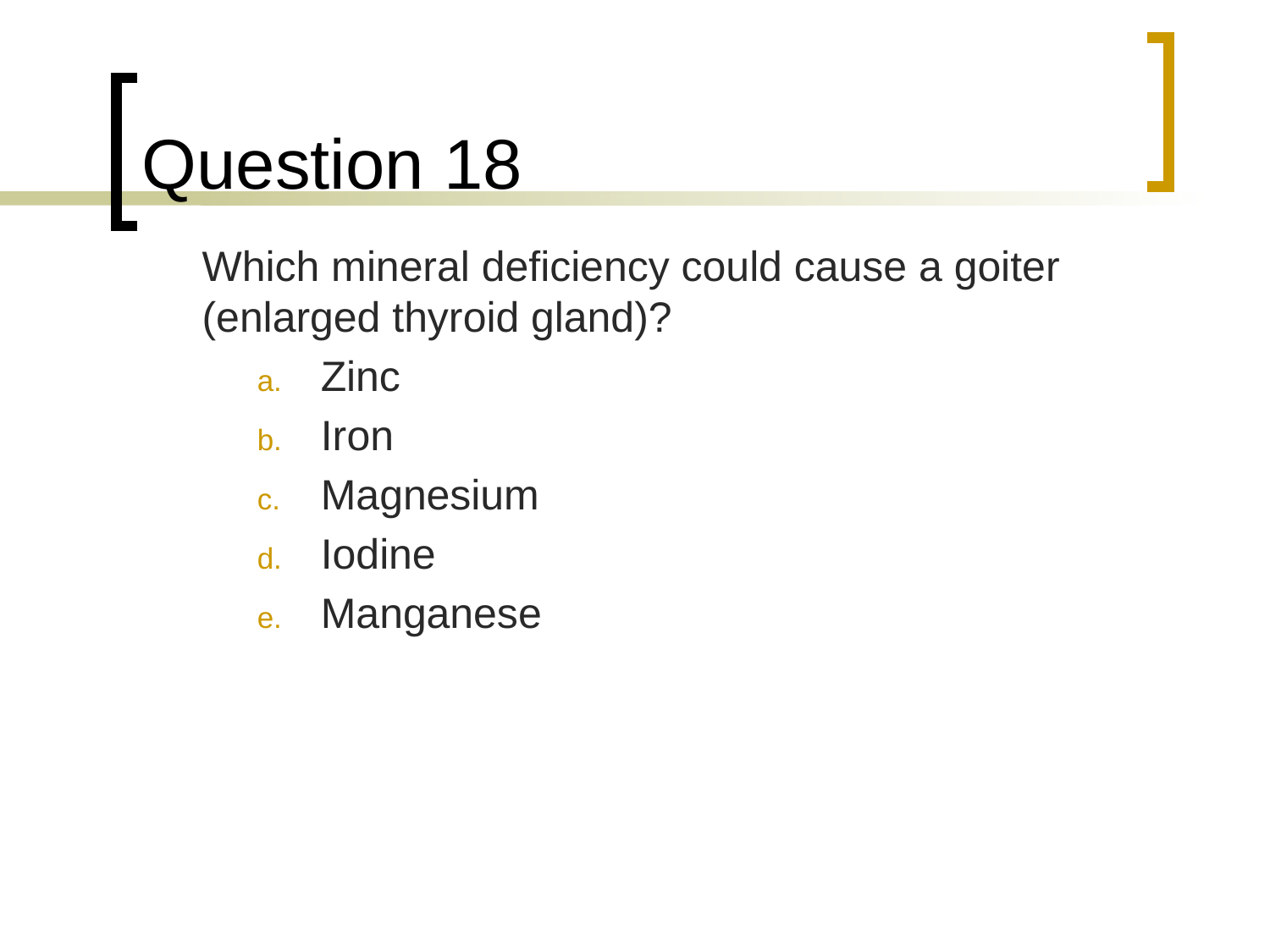

# Question 18
	Which mineral deficiency could cause a goiter (enlarged thyroid gland)?
Zinc
Iron
Magnesium
Iodine
Manganese